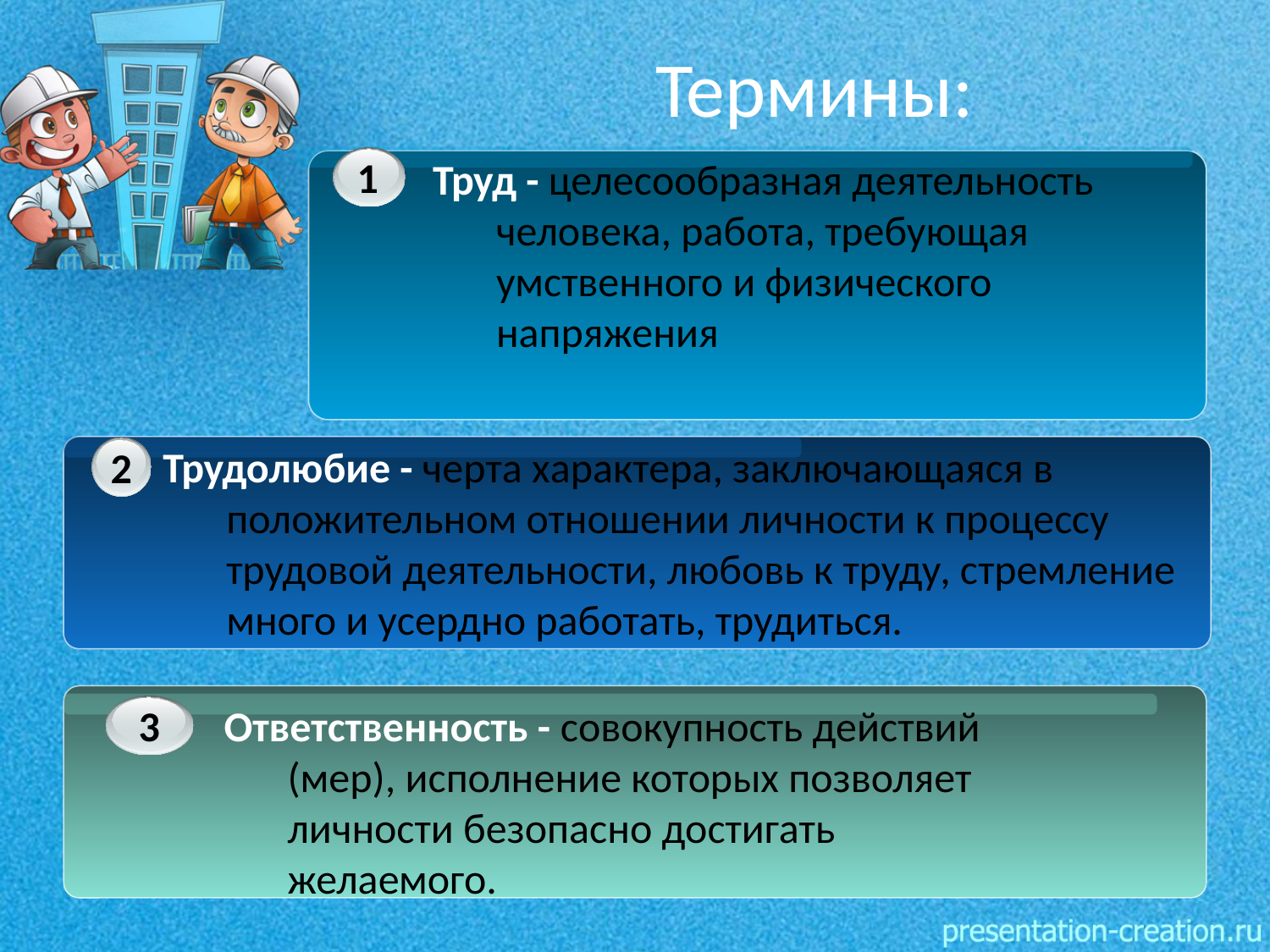

# Термины:
1
Труд - целесообразная деятельность человека, работа, требующая умственного и физического напряжения

Трудолюбие - черта характера, заключающаяся в положительном отношении личности к процессу трудовой деятельности, любовь к труду, стремление много и усердно работать, трудиться.
2

3
Ответственность - совокупность действий (мер), исполнение которых позволяет личности безопасно достигать желаемого.